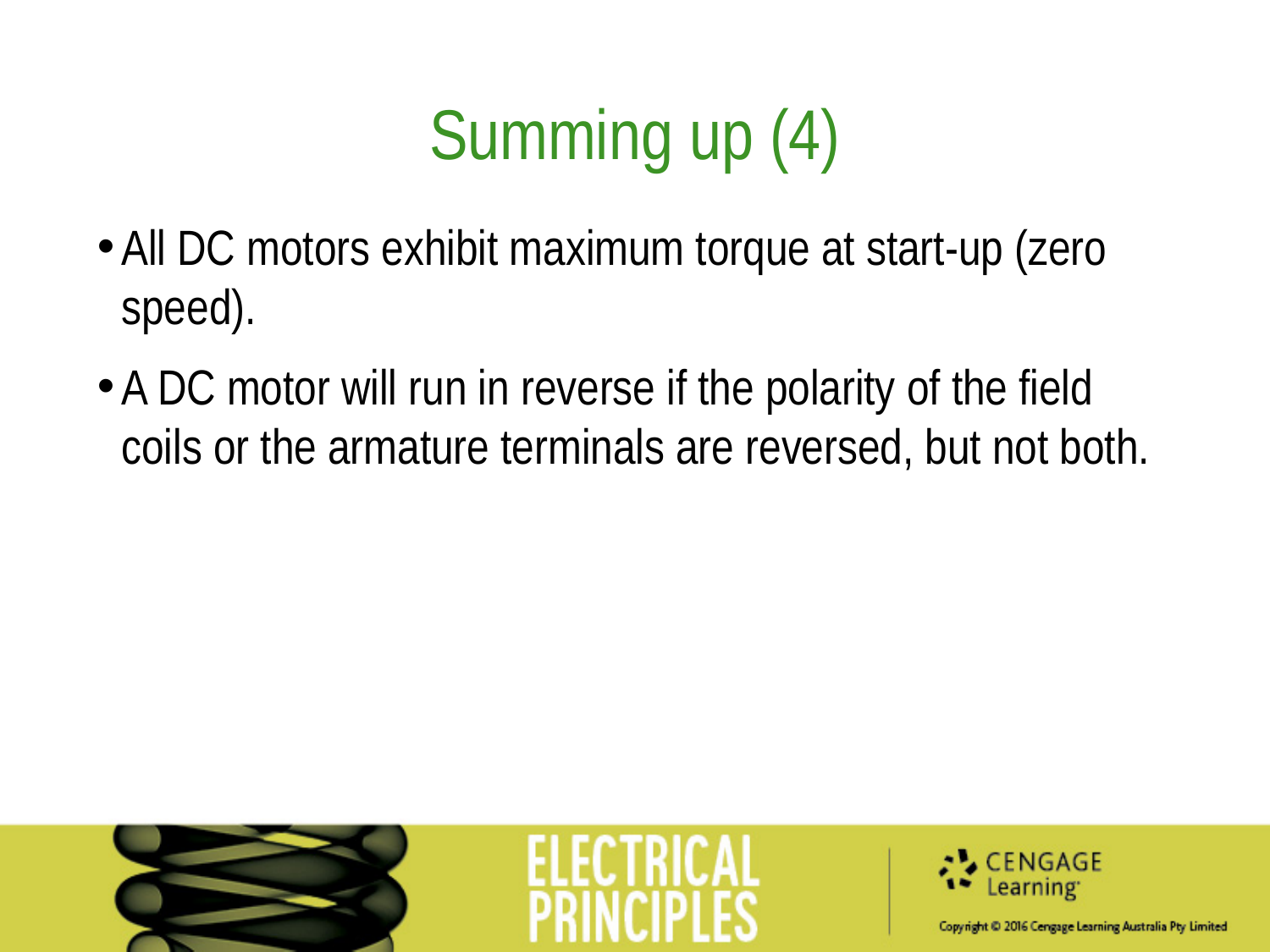

Summing up (4)
All DC motors exhibit maximum torque at start-up (zero speed).
A DC motor will run in reverse if the polarity of the field coils or the armature terminals are reversed, but not both.